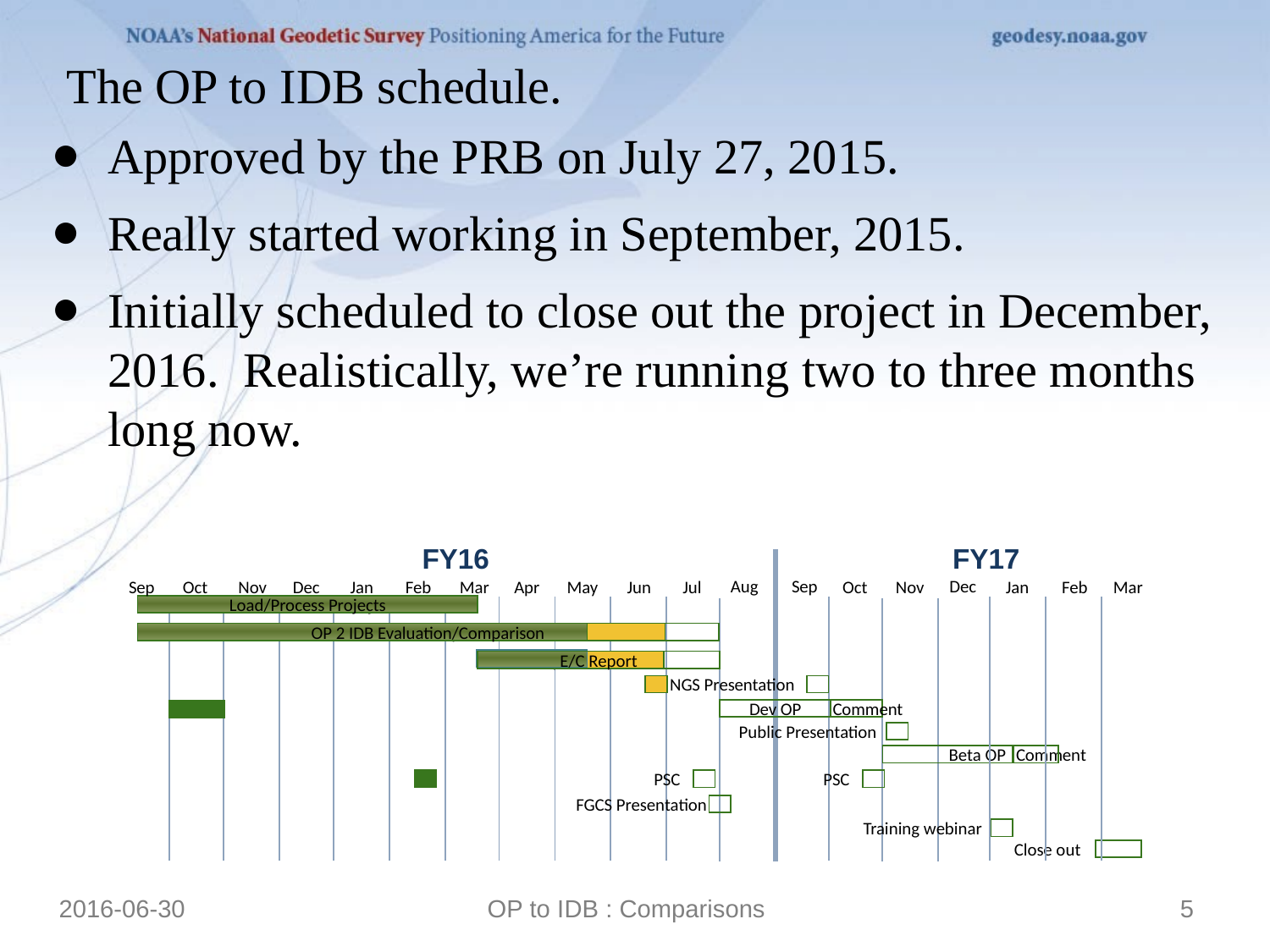

The OP to IDB schedule.
Approved by the PRB on July 27, 2015.
Really started working in September, 2015.
Initially scheduled to close out the project in December, 2016.  Realistically, we’re running two to three months long now.
FY16
FY17

Aug
Sep
Dec
Oct
Nov
May
Jul
Oct
Nov
Dec
Jan
Feb
Mar
Apr
Jun
Jan
Feb
Mar
Sep

Load/Process Projects
Load/Process Projects

OP 2 IDB Evaluation/Comparison

OP 2 IDB Evaluation/Comparison

E/C Report
E/C Report
NGS Presentation

Dev OP

Comment

Public Presentation

Beta OP
Comment
PSC
PSC

FGCS Presentation

Training webinar

Close out

2016-06-30
OP to IDB : Comparisons
5